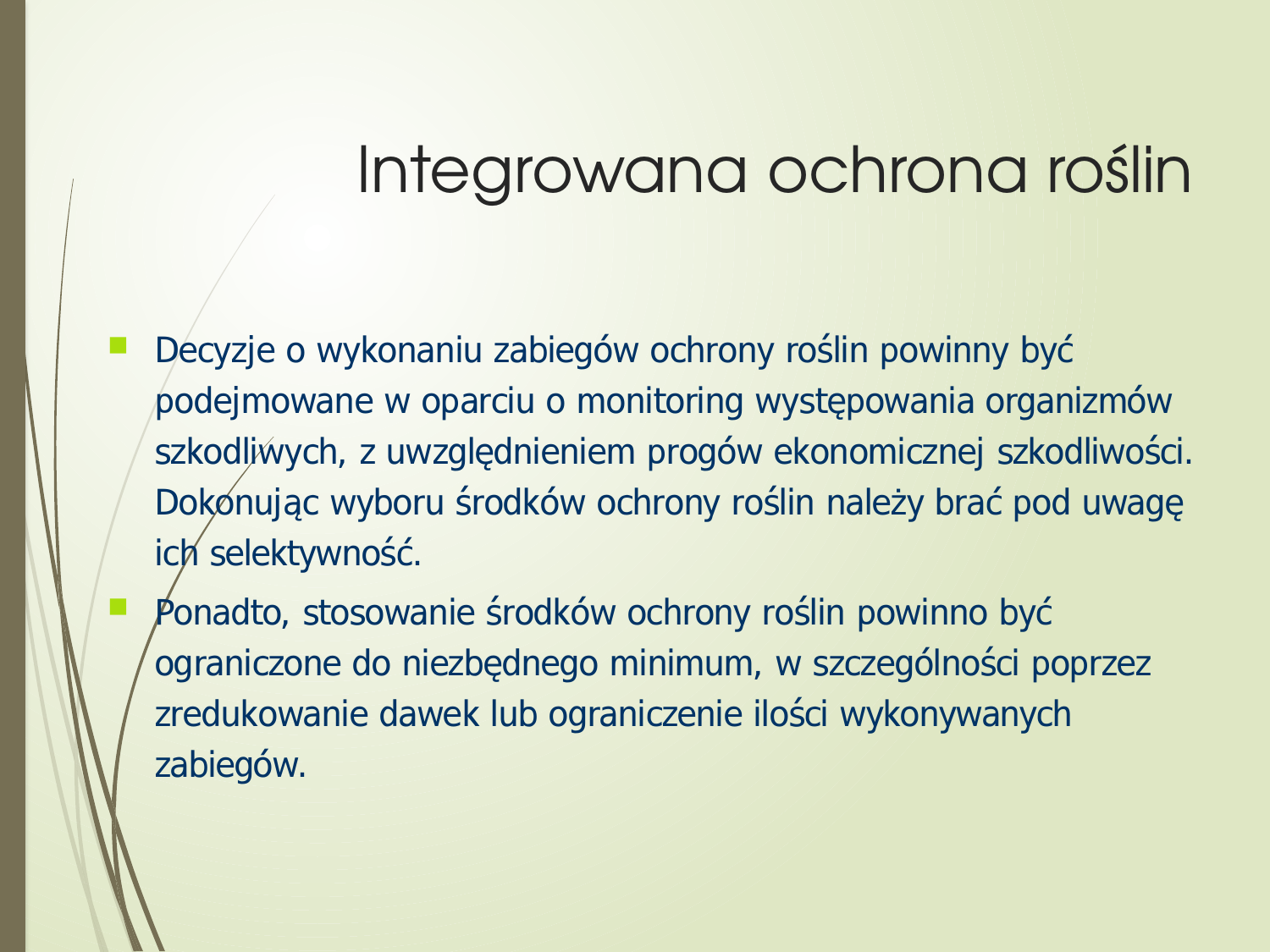

Integrowana ochrona roślin
Decyzje o wykonaniu zabiegów ochrony roślin powinny być
podejmowane w oparciu o monitoring występowania organizmów szkodliwych, z uwzględnieniem progów ekonomicznej szkodliwości. Dokonując wyboru środków ochrony roślin należy brać pod uwagę ich selektywność.
Ponadto, stosowanie środków ochrony roślin powinno być ograniczone do niezbędnego minimum, w szczególności poprzez zredukowanie dawek lub ograniczenie ilości wykonywanych
zabiegów.